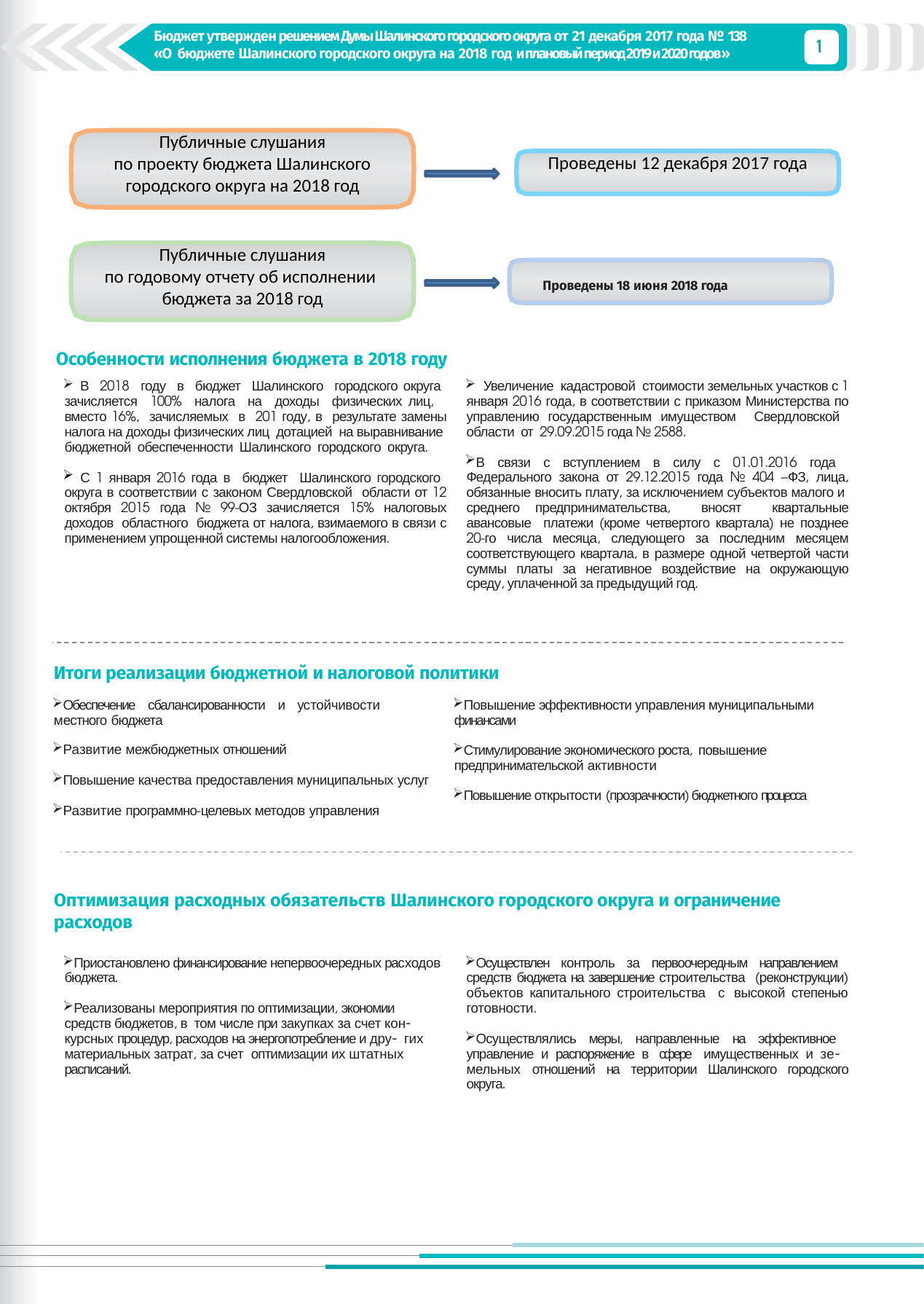

1

Бюджет утвержден решением Думы Шалинского городского округа от 21 декабря 2017 года № 138
«О  бюджете Шалинского городского округа на 2018 год  и плановый период 2019 и 2020 годов»
Публичные слушания
по проекту бюджета Шалинского городского округа на 2018 год

Проведены 12 декабря 2017 года

Публичные слушания
по годовому отчету об исполнении  бюджета за 2018 год

        Проведены 18 июня 2018 года

Особенности исполнения бюджета в 2018 году
 В  2018  году  в  бюджет  Шалинского  городского округа  зачисляется  100%  налога  на  доходы  физических лиц,   вместо 16%,  зачисляемых  в  201 году, в  результате замены налога на доходы физических лиц  дотацией  на выравнивание  бюджетной  обеспеченности  Шалинского  городского  округа.

 С 1 января 2016 года в  бюджет  Шалинского городского  округа в соответствии с законом Свердловской  области от 12 октября 2015 года № 99-ОЗ зачисляется 15% налоговых доходов  областного  бюджета от налога, взимаемого в связи с применением упрощенной системы налогообложения.
  Увеличение  кадастровой  стоимости земельных участков с 1 января 2016 года, в соответствии с приказом Министерства по управлению государственным имуществом  Свердловской  области  от  29.09.2015 года № 2588.

В связи с вступлением в силу с 01.01.2016 года  Федерального закона от 29.12.2015 года № 404 –ФЗ, лица, обязанные вносить плату, за исключением субъектов малого и  среднего предпринимательства,  вносят  квартальные авансовые  платежи (кроме четвертого квартала) не позднее 20-го числа месяца, следующего за последним месяцем соответствующего квартала, в размере одной четвертой части суммы платы за негативное воздействие на окружающую среду, уплаченной за предыдущий год.

Итоги реализации бюджетной и налоговой политики
Обеспечение сбалансированности и устойчивости  местного бюджета

Развитие межбюджетных отношений

Повышение качества предоставления муниципальных услуг

Развитие программно-целевых методов управления
Повышение эффективности управления муниципальными финансами

Стимулирование экономического роста,  повышение  предпринимательской активности

Повышение открытости (прозрачности) бюджетного процесса

Оптимизация расходных обязательств Шалинского городского округа и ограничение расходов
Приостановлено финансирование непервоочередных расходов бюджета.

Реализованы мероприятия по оптимизации, экономии  средств бюджетов, в том числе при закупках за счет кон-  курсных процедур, расходов на энергопотребление и дру-  гих материальных затрат, за счет  оптимизации их штатных расписаний.
Осуществлен контроль за первоочередным направлением  средств бюджета на завершение строительства  (реконструкции) объектов капитального строительства  с  высокой степенью готовности.

Осуществлялись меры, направленные на эффективное  управление и распоряжение в сфере  имущественных и зе-  мельных отношений на территории Шалинского городского округа.